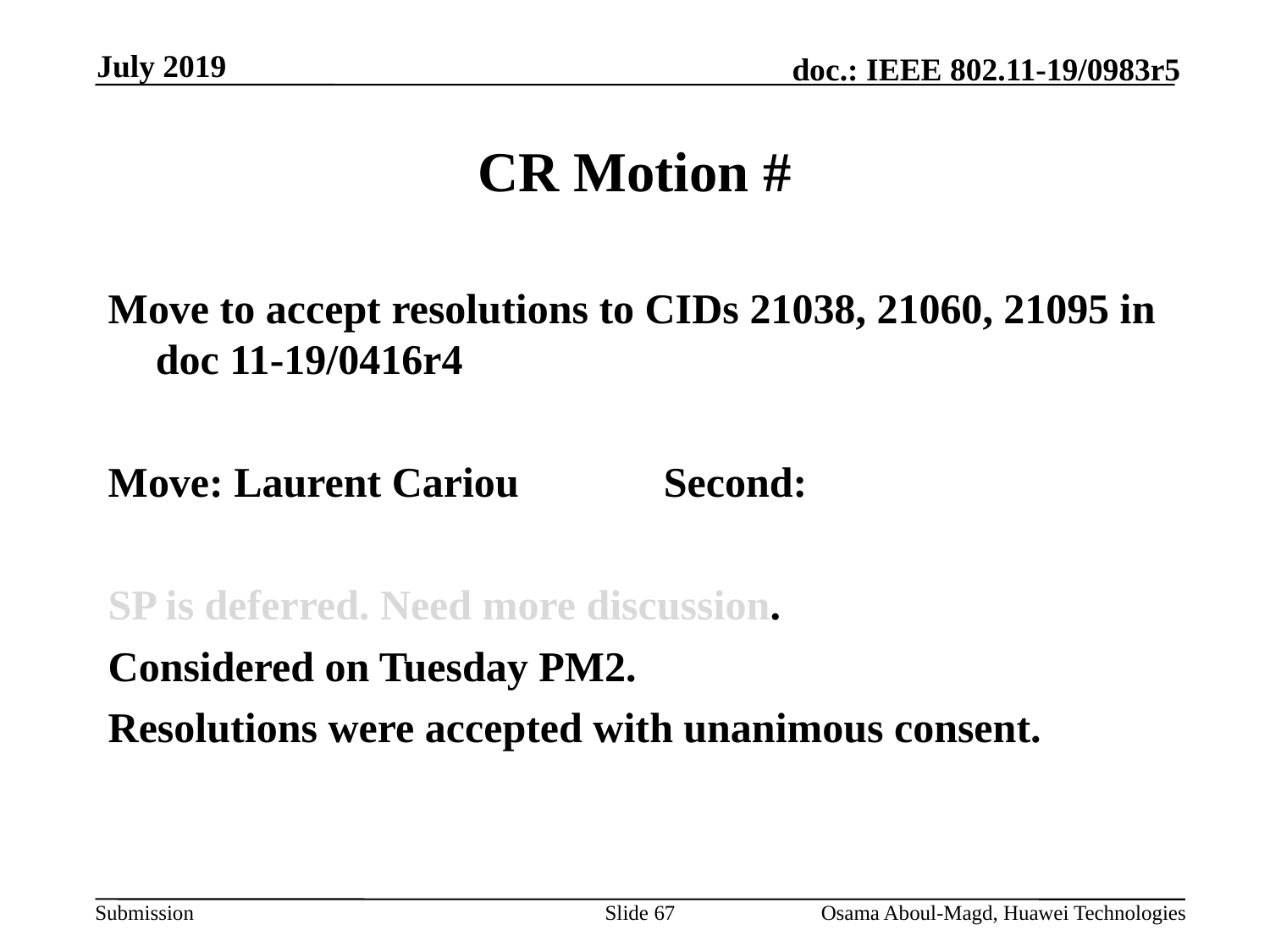

July 2019
# CR Motion #
Move to accept resolutions to CIDs 21038, 21060, 21095 in doc 11-19/0416r4

Move: Laurent Cariou		Second:

SP is deferred. Need more discussion.
Considered on Tuesday PM2.
Resolutions were accepted with unanimous consent.
Slide 67
Osama Aboul-Magd, Huawei Technologies